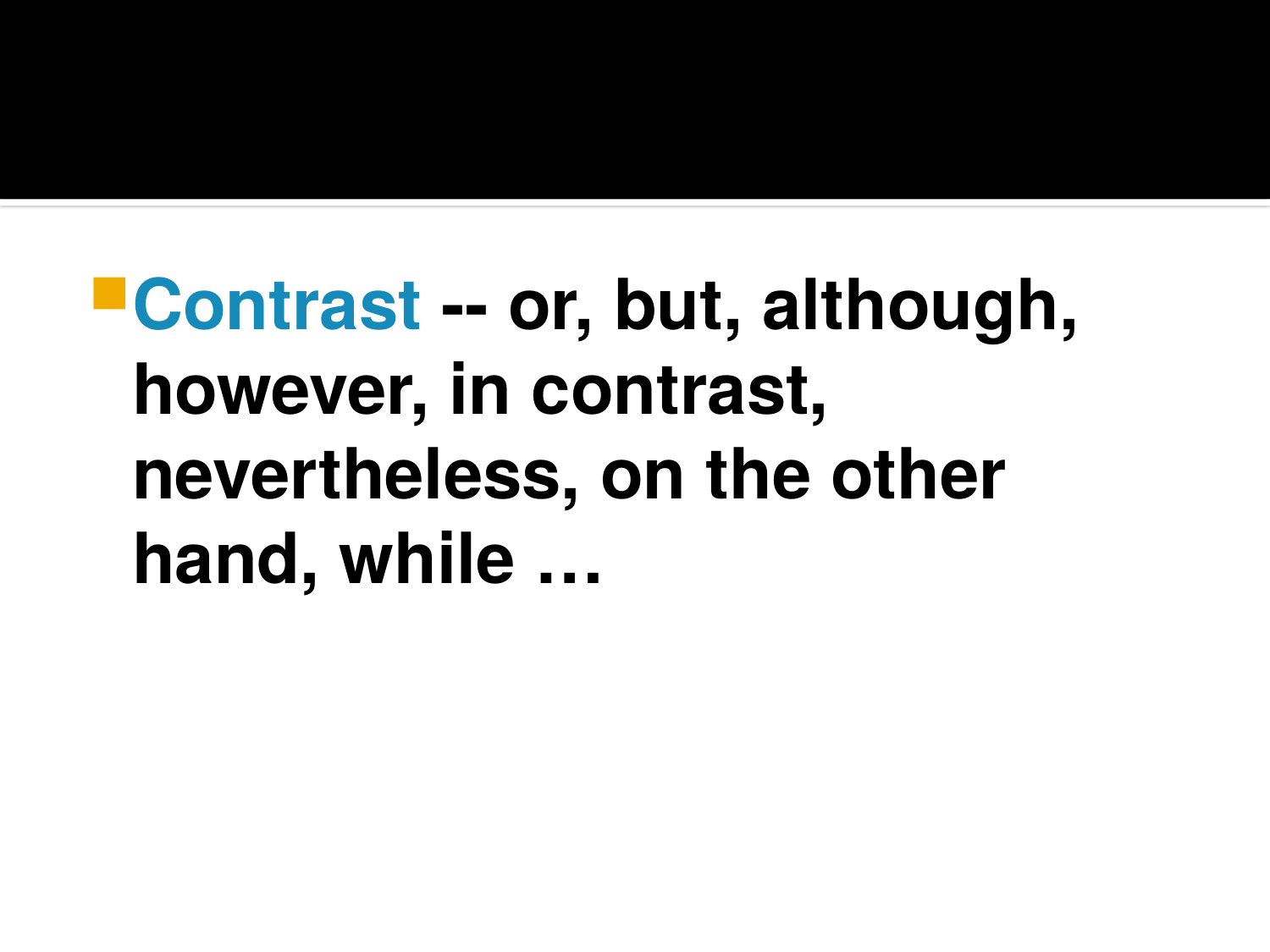

#
Contrast -- or, but, although, however, in contrast, nevertheless, on the other hand, while …